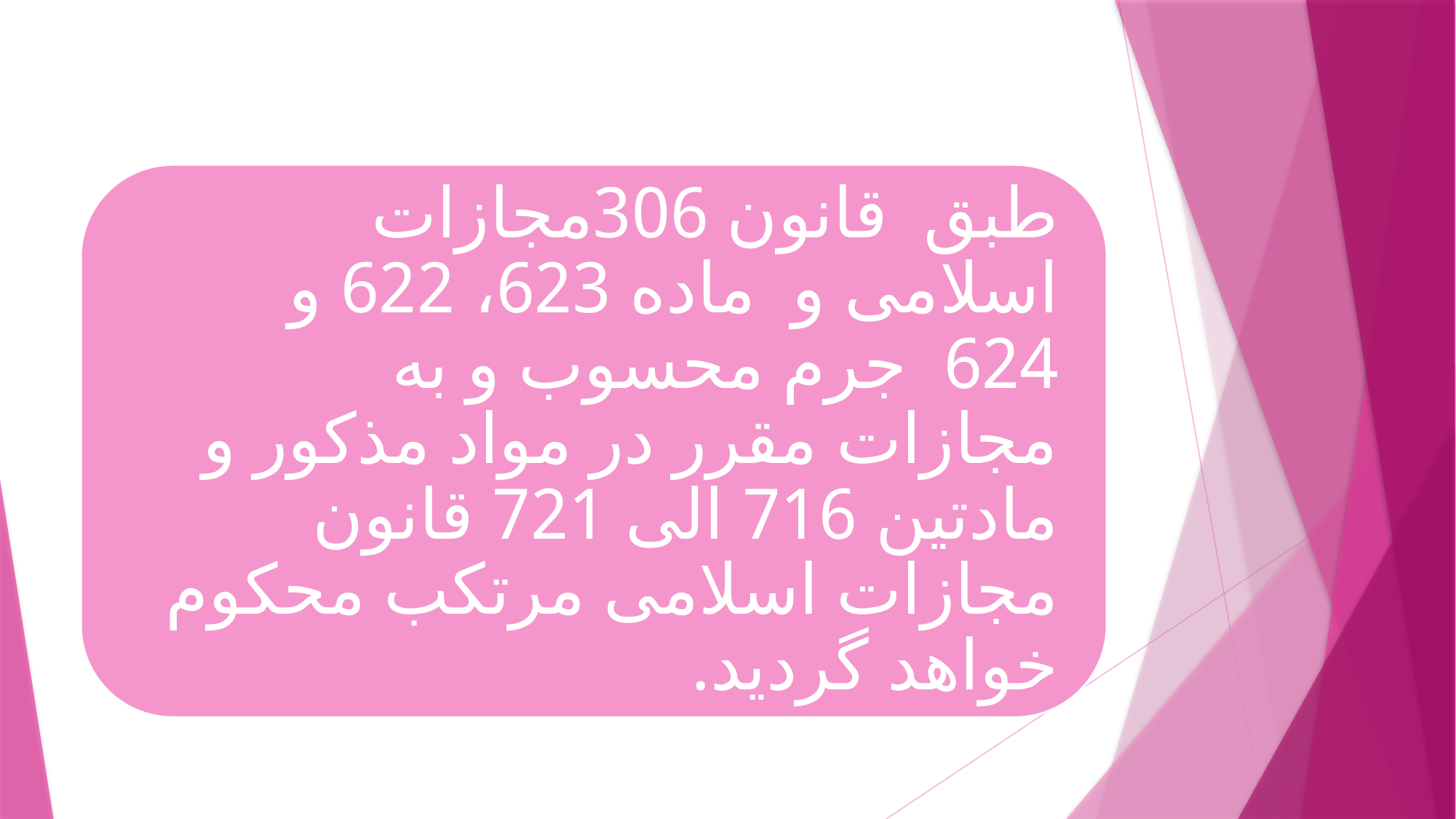

طبق  قانون 306مجازات اسلامی و  ماده 623، 622 و 624  جرم محسوب و به مجازات مقرر در مواد مذکور و مادتین 716 الی 721 قانون مجازات اسلامی مرتکب محکوم خواهد گردید.